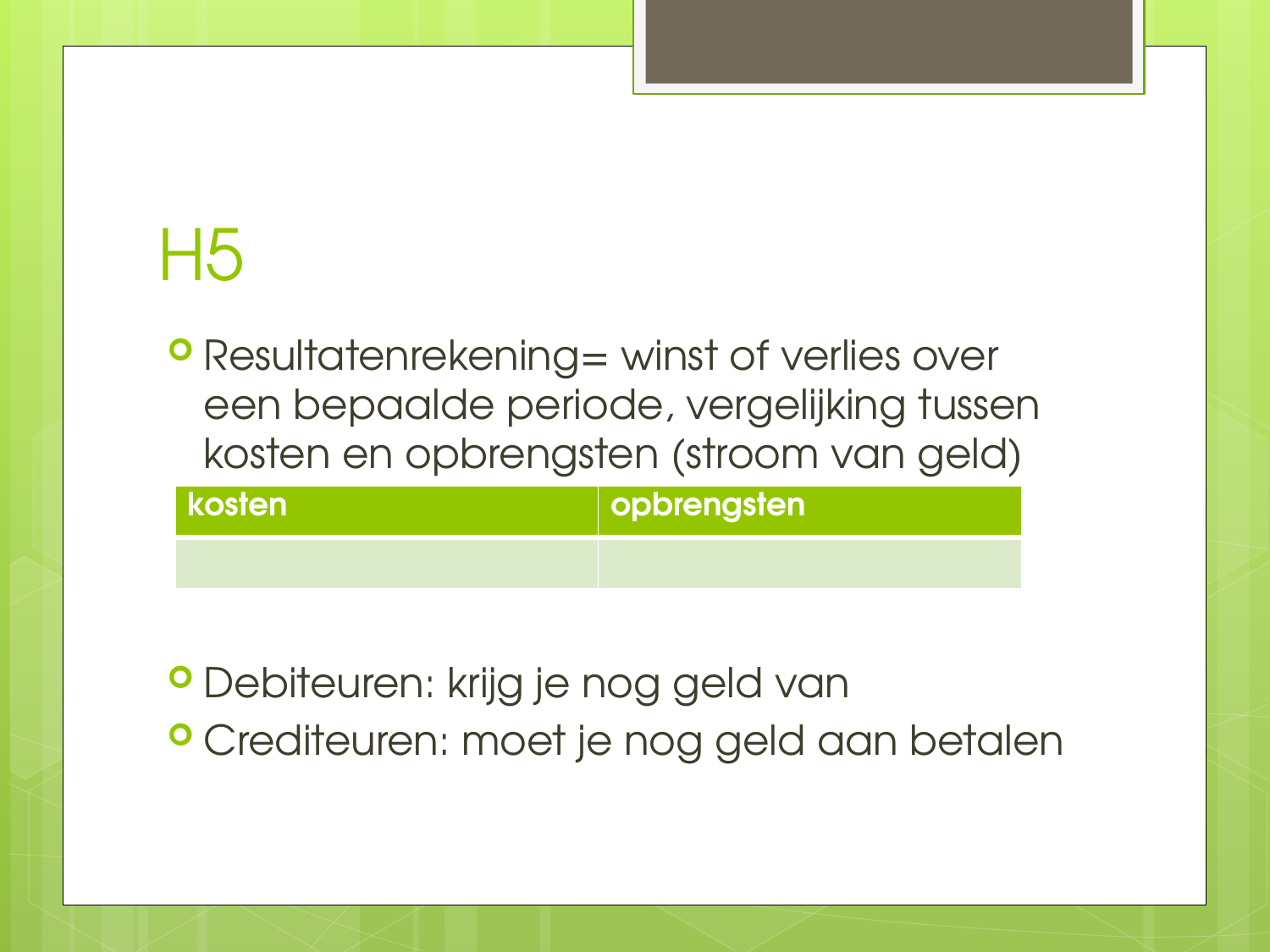

# H5
Resultatenrekening= winst of verlies over een bepaalde periode, vergelijking tussen kosten en opbrengsten (stroom van geld)

Debiteuren: krijg je nog geld van
Crediteuren: moet je nog geld aan betalen
| kosten | opbrengsten |
| --- | --- |
|  |  |